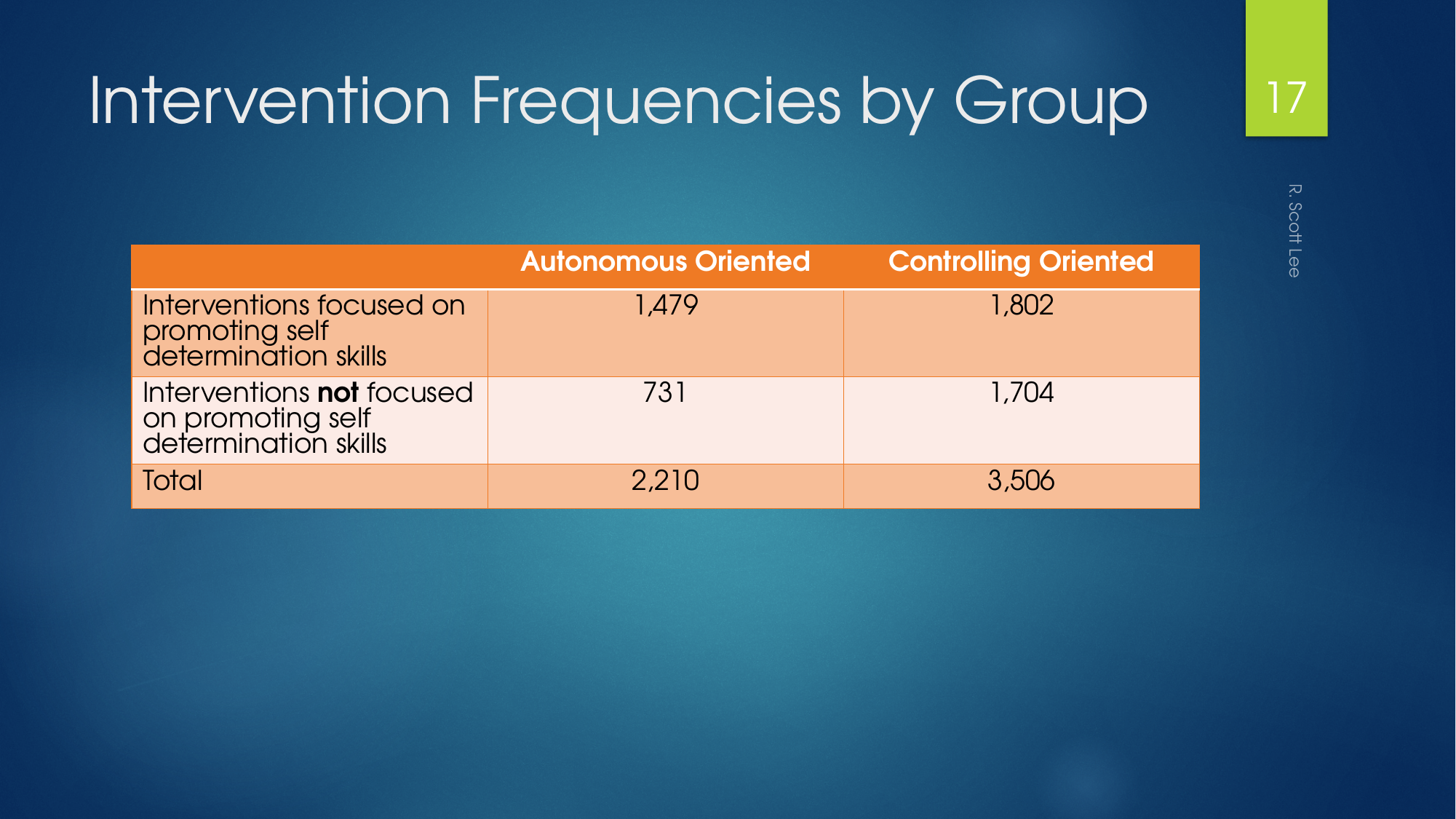

17
# Intervention Frequencies by Group
|  | Autonomous Oriented | Controlling Oriented |
| --- | --- | --- |
| Interventions focused on promoting self determination skills | 1,479 | 1,802 |
| Interventions not focused on promoting self determination skills | 731 | 1,704 |
| Total | 2,210 | 3,506 |
R. Scott Lee